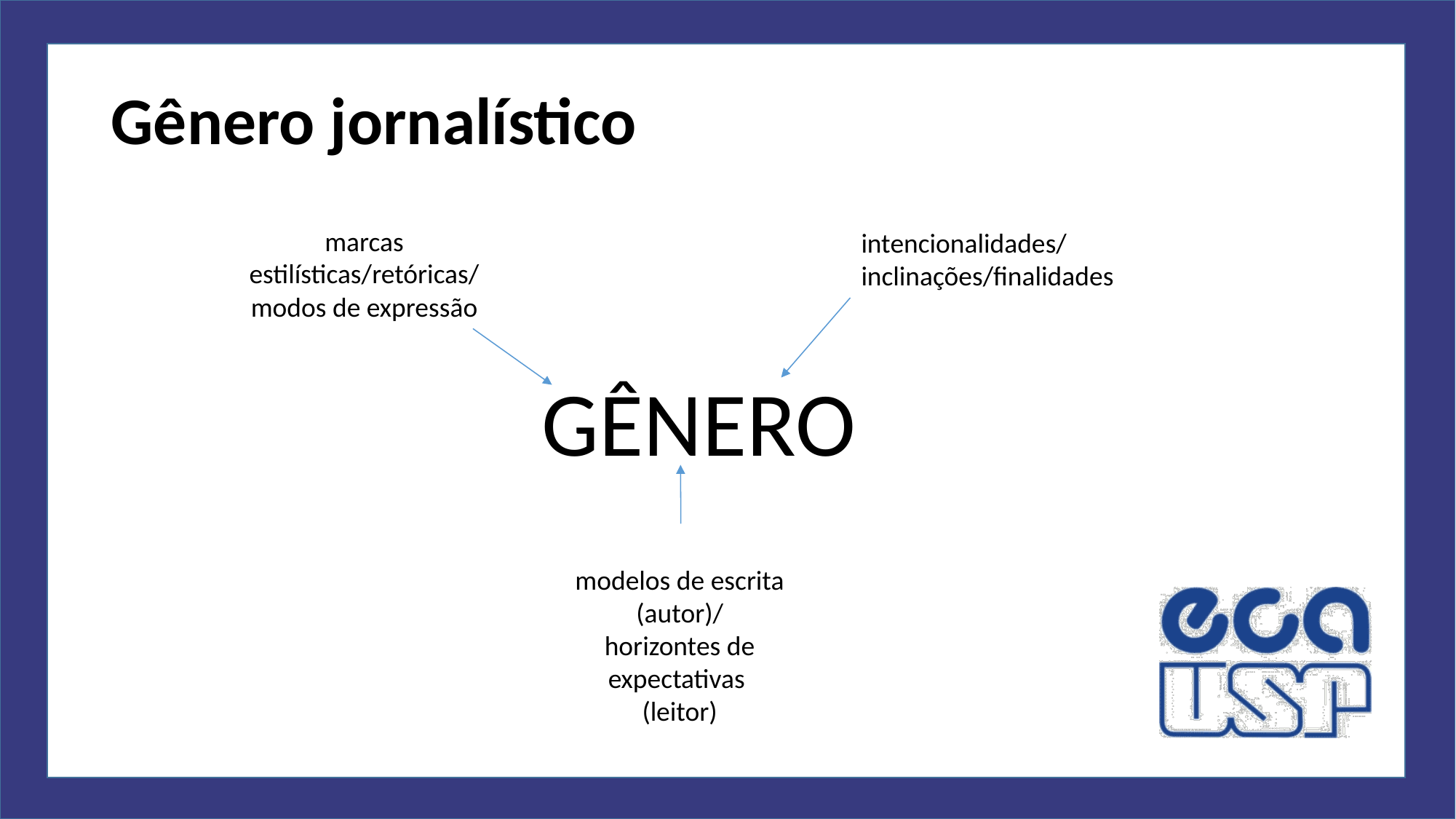

# Gênero jornalístico
marcas estilísticas/retóricas/modos de expressão
intencionalidades/
inclinações/finalidades
GÊNERO
modelos de escrita (autor)/
horizontes de expectativas
(leitor)